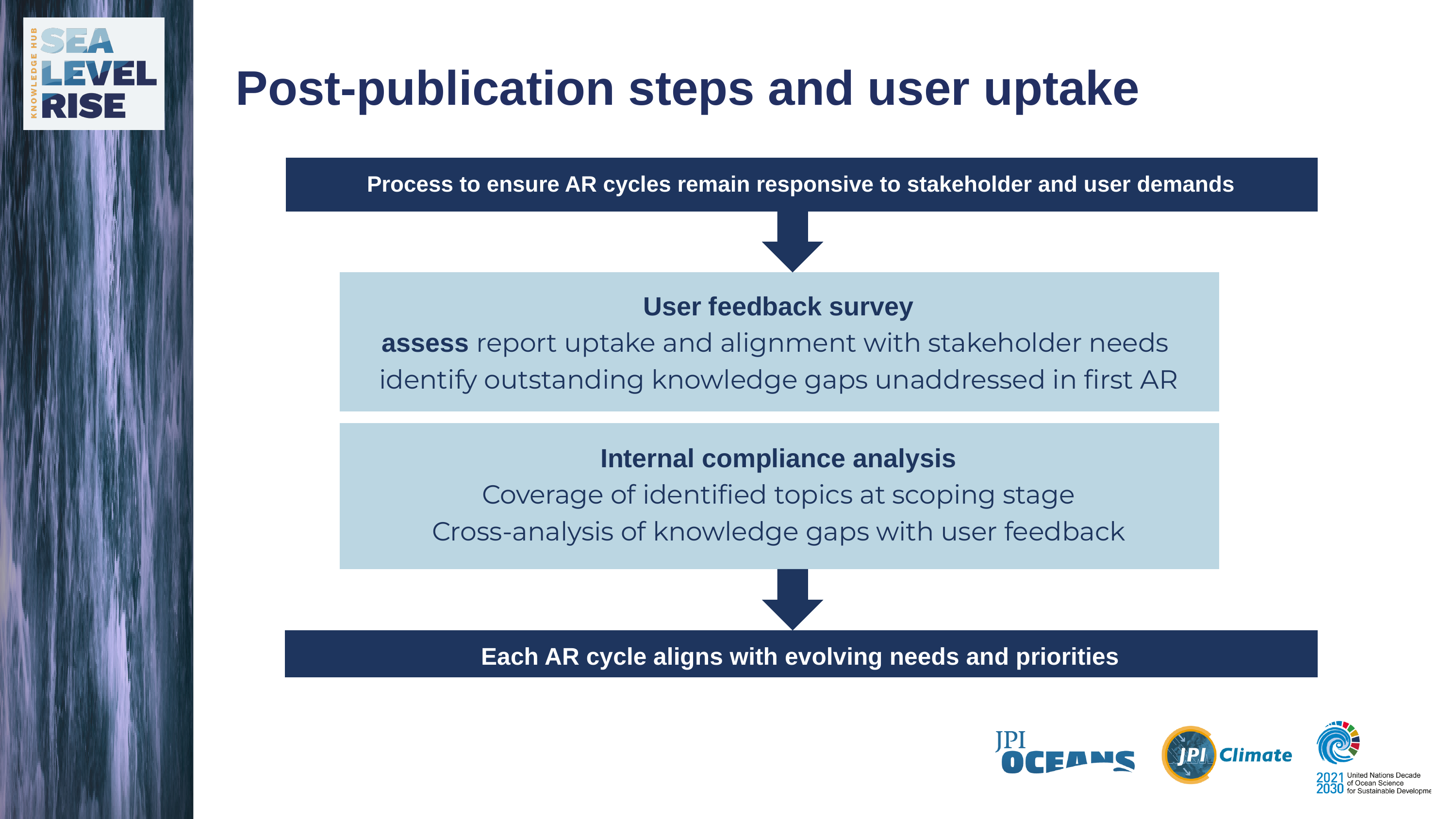

Post-publication steps and user uptake

Process to ensure AR cycles remain responsive to stakeholder and user demands

User feedback survey
assess report uptake and alignment with stakeholder needs ​
identify outstanding knowledge gaps unaddressed in first AR

Internal compliance analysis
Coverage of identified topics at scoping stage​
Cross-analysis of knowledge gaps with user feedback

Each AR cycle aligns with evolving needs and priorities